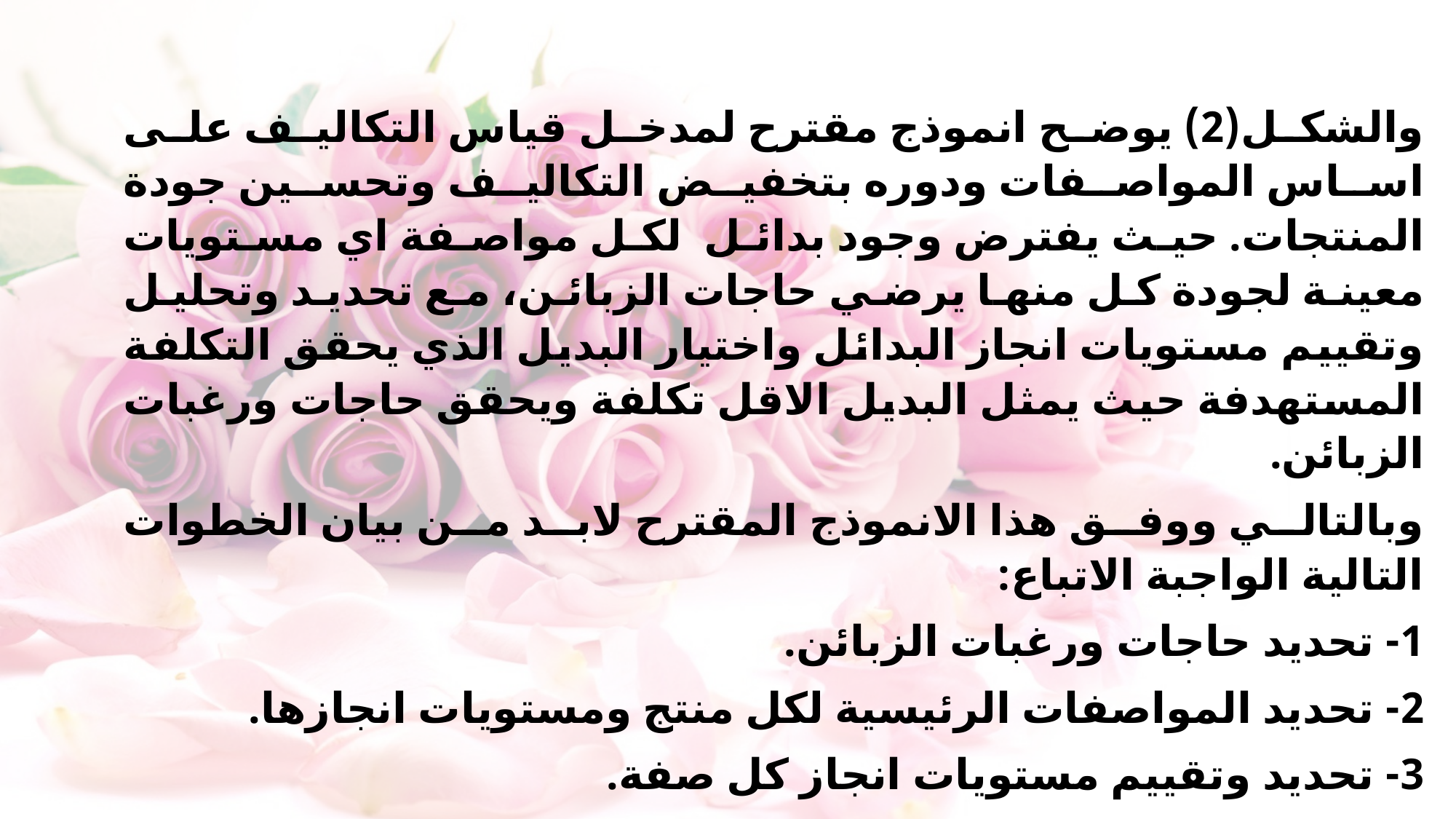

والشكل(2) يوضح انموذج مقترح لمدخل قياس التكاليف على اساس المواصفات ودوره بتخفيض التكاليف وتحسين جودة المنتجات. حيث يفترض وجود بدائل  لكل مواصفة اي مستويات معينة لجودة كل منها يرضي حاجات الزبائن، مع تحديد وتحليل وتقييم مستويات انجاز البدائل واختيار البديل الذي يحقق التكلفة المستهدفة حيث يمثل البديل الاقل تكلفة ويحقق حاجات ورغبات الزبائن.
وبالتالي ووفق هذا الانموذج المقترح لابد من بيان الخطوات التالية الواجبة الاتباع:
1- تحديد حاجات ورغبات الزبائن.
2- تحديد المواصفات الرئيسية لكل منتج ومستويات انجازها.
3- تحديد وتقييم مستويات انجاز كل صفة.
4- تحديد مكونات تكلفة كل مستوى من مستويات انجاز كل صفة.
5- تحديد تكلفة الوحدة المنتجة.
أنظر الشكل رقم (2)